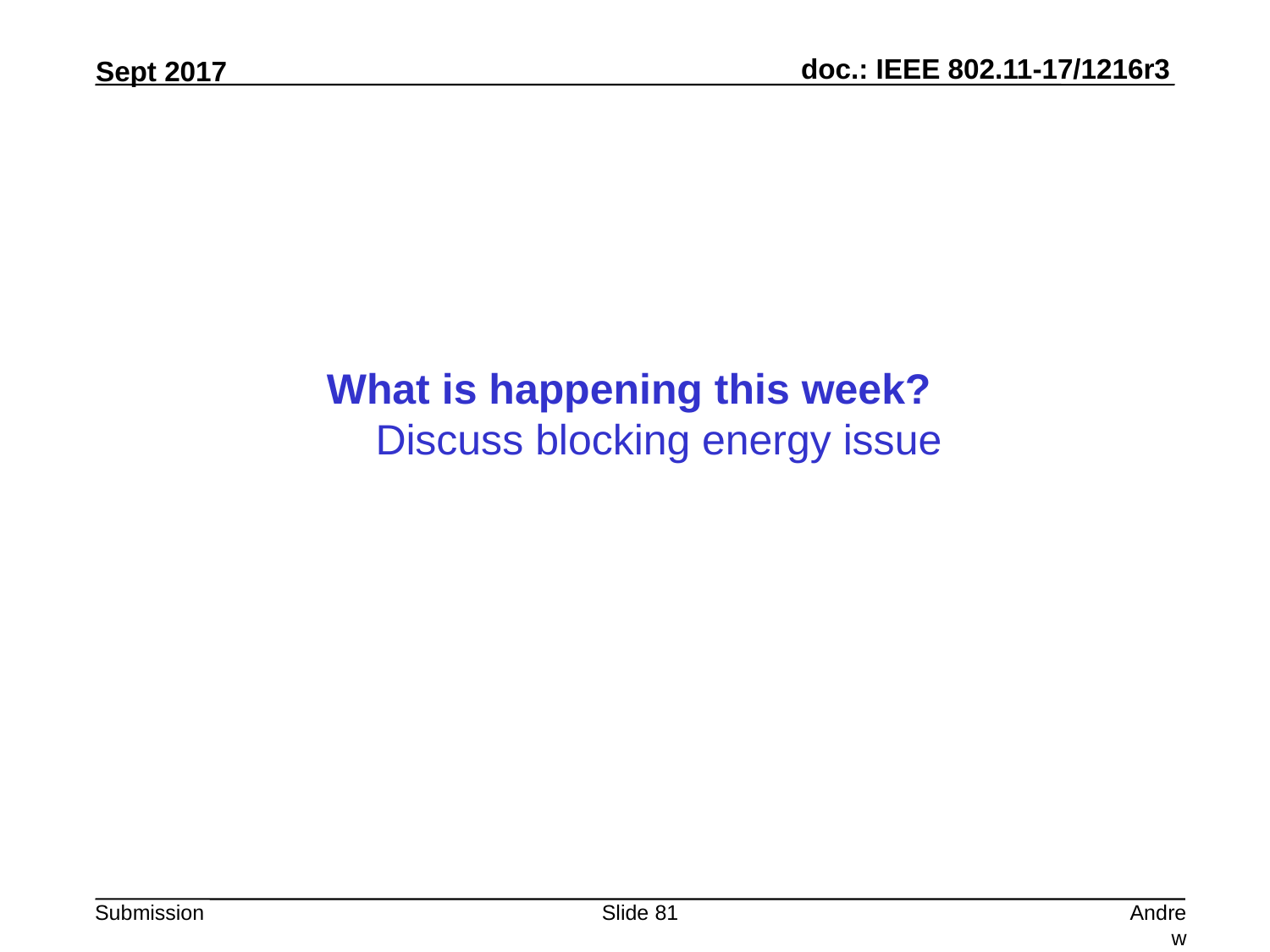

What is happening this week?
Discuss blocking energy issue
Slide 81
Andrew Myles, Cisco